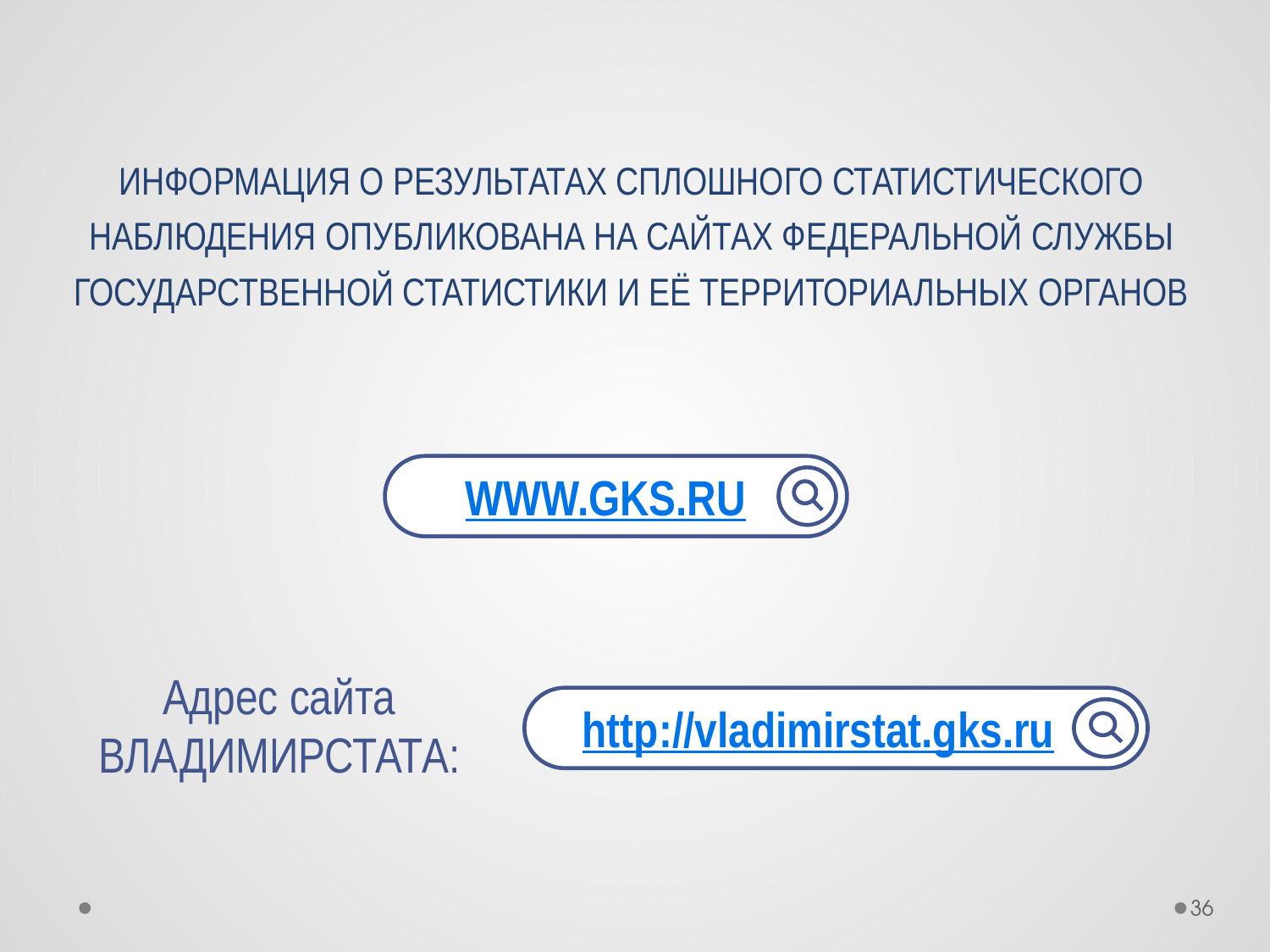

ИНФОРМАЦИЯ О РЕЗУЛЬТАТАХ СПЛОШНОГО СТАТИСТИЧЕСКОГО НАБЛЮДЕНИЯ ОПУБЛИКОВАНА НА САЙТАХ ФЕДЕРАЛЬНОЙ СЛУЖБЫ ГОСУДАРСТВЕННОЙ СТАТИСТИКИ И ЕЁ ТЕРРИТОРИАЛЬНЫХ ОРГАНОВ
     WWW.GKS.RU

Адрес сайта ВЛАДИМИРСТАТА:
   http://vladimirstat.gks.ru

36